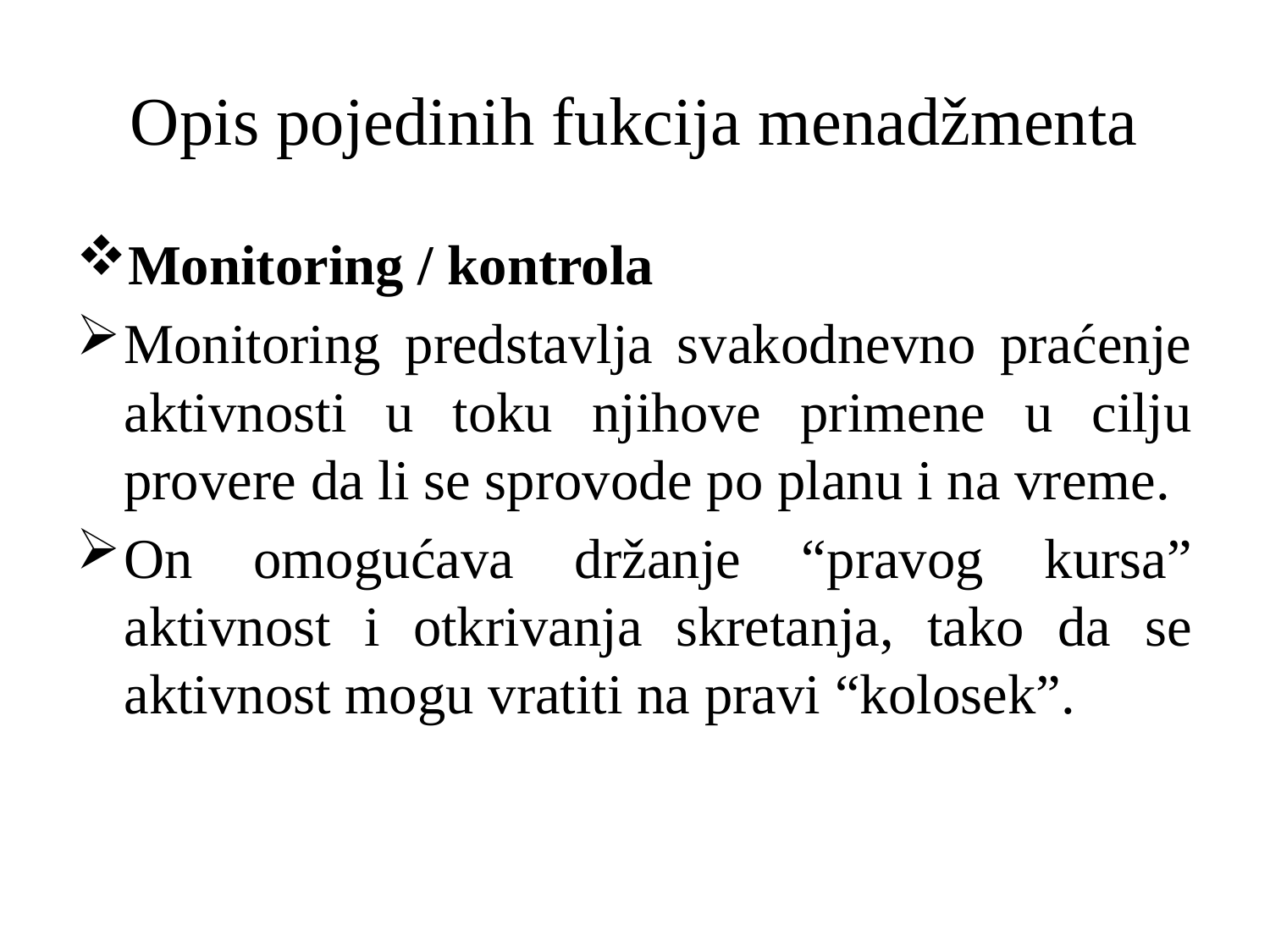

# Opis pojedinih fukcija menadžmenta
Monitoring / kontrola
Monitoring predstavlja svakodnevno praćenje aktivnosti u toku njihove primene u cilju provere da li se sprovode po planu i na vreme.
On omogućava držanje “pravog kursa” aktivnost i otkrivanja skretanja, tako da se aktivnost mogu vratiti na pravi “kolosek”.